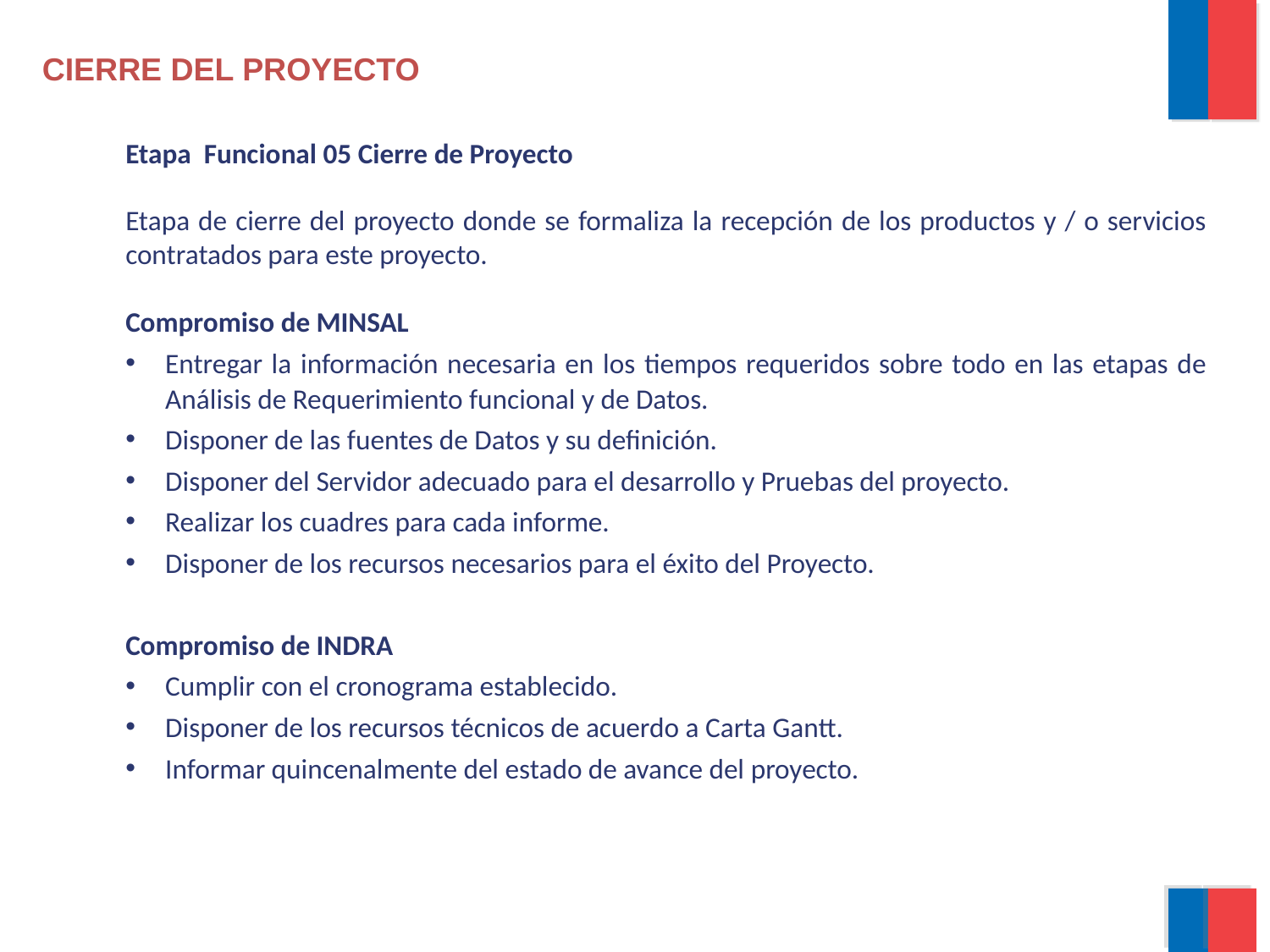

CIERRE DEL PROYECTO
Etapa  Funcional 05 Cierre de Proyecto

Etapa de cierre del proyecto donde se formaliza la recepción de los productos y / o servicios contratados para este proyecto.

Compromiso de MINSAL
Entregar la información necesaria en los tiempos requeridos sobre todo en las etapas de Análisis de Requerimiento funcional y de Datos.
Disponer de las fuentes de Datos y su definición.
Disponer del Servidor adecuado para el desarrollo y Pruebas del proyecto.
Realizar los cuadres para cada informe.
Disponer de los recursos necesarios para el éxito del Proyecto.

Compromiso de INDRA
Cumplir con el cronograma establecido.
Disponer de los recursos técnicos de acuerdo a Carta Gantt.
Informar quincenalmente del estado de avance del proyecto.